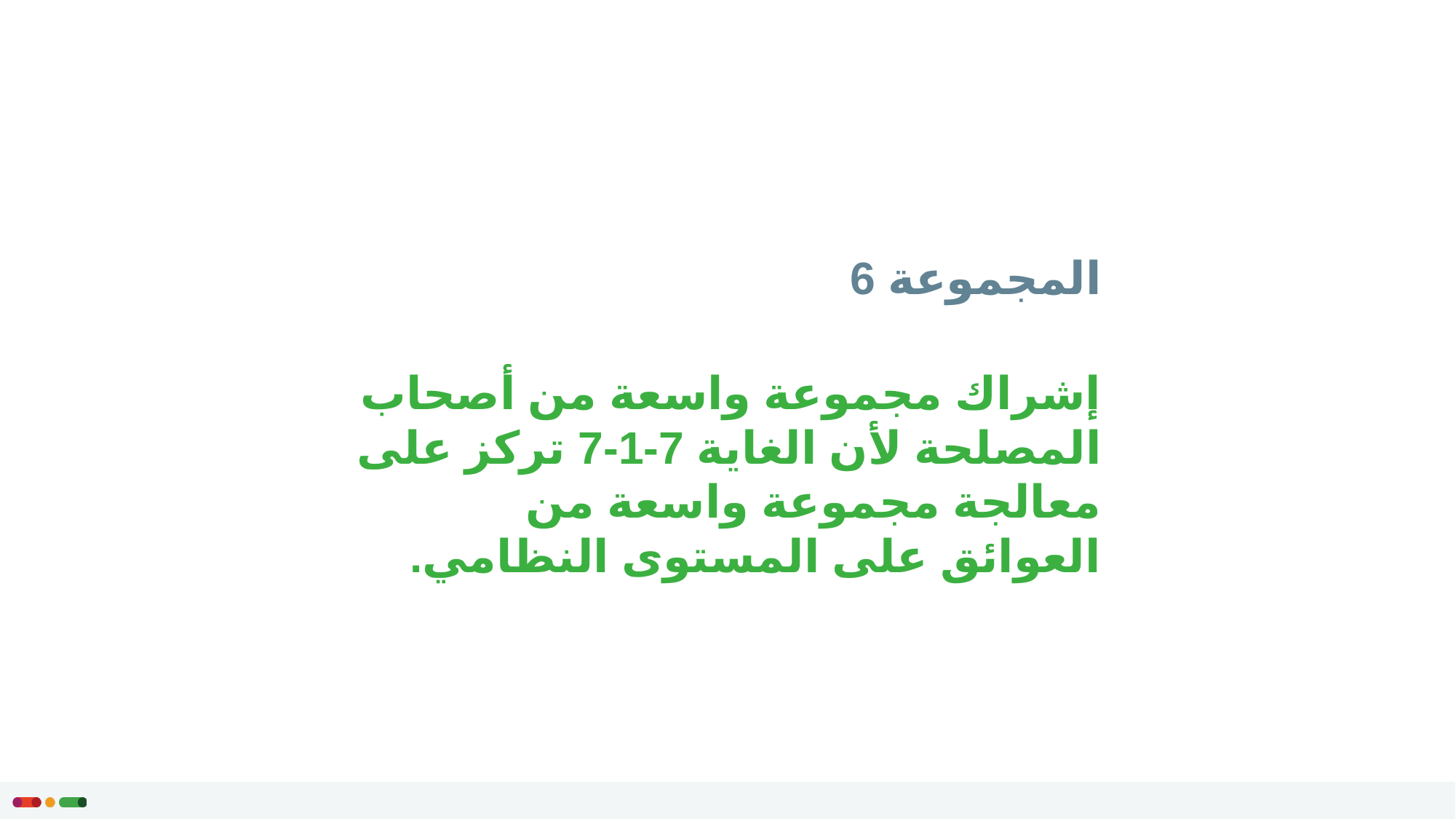

المجموعة 6

إشراك مجموعة واسعة من أصحاب المصلحة لأن الغاية 7-1-7 تركز على معالجة مجموعة واسعة من العوائق على المستوى النظامي.